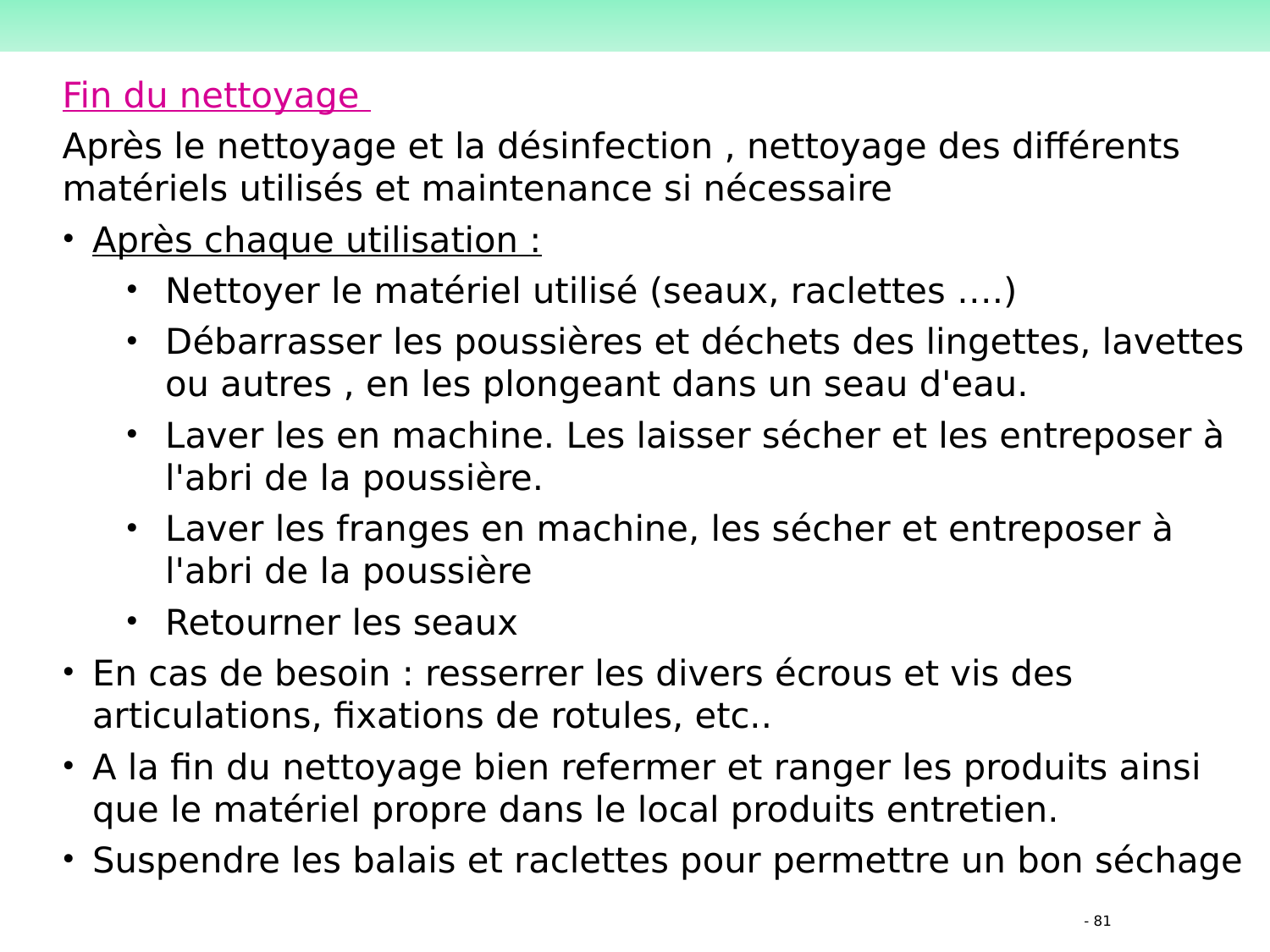

Fin du nettoyage
Après le nettoyage et la désinfection , nettoyage des différents matériels utilisés et maintenance si nécessaire
Après chaque utilisation :
Nettoyer le matériel utilisé (seaux, raclettes ….)
Débarrasser les poussières et déchets des lingettes, lavettes ou autres , en les plongeant dans un seau d'eau.
Laver les en machine. Les laisser sécher et les entreposer à l'abri de la poussière.
Laver les franges en machine, les sécher et entreposer à l'abri de la poussière
Retourner les seaux
En cas de besoin : resserrer les divers écrous et vis des articulations, fixations de rotules, etc..
A la fin du nettoyage bien refermer et ranger les produits ainsi que le matériel propre dans le local produits entretien.
Suspendre les balais et raclettes pour permettre un bon séchage